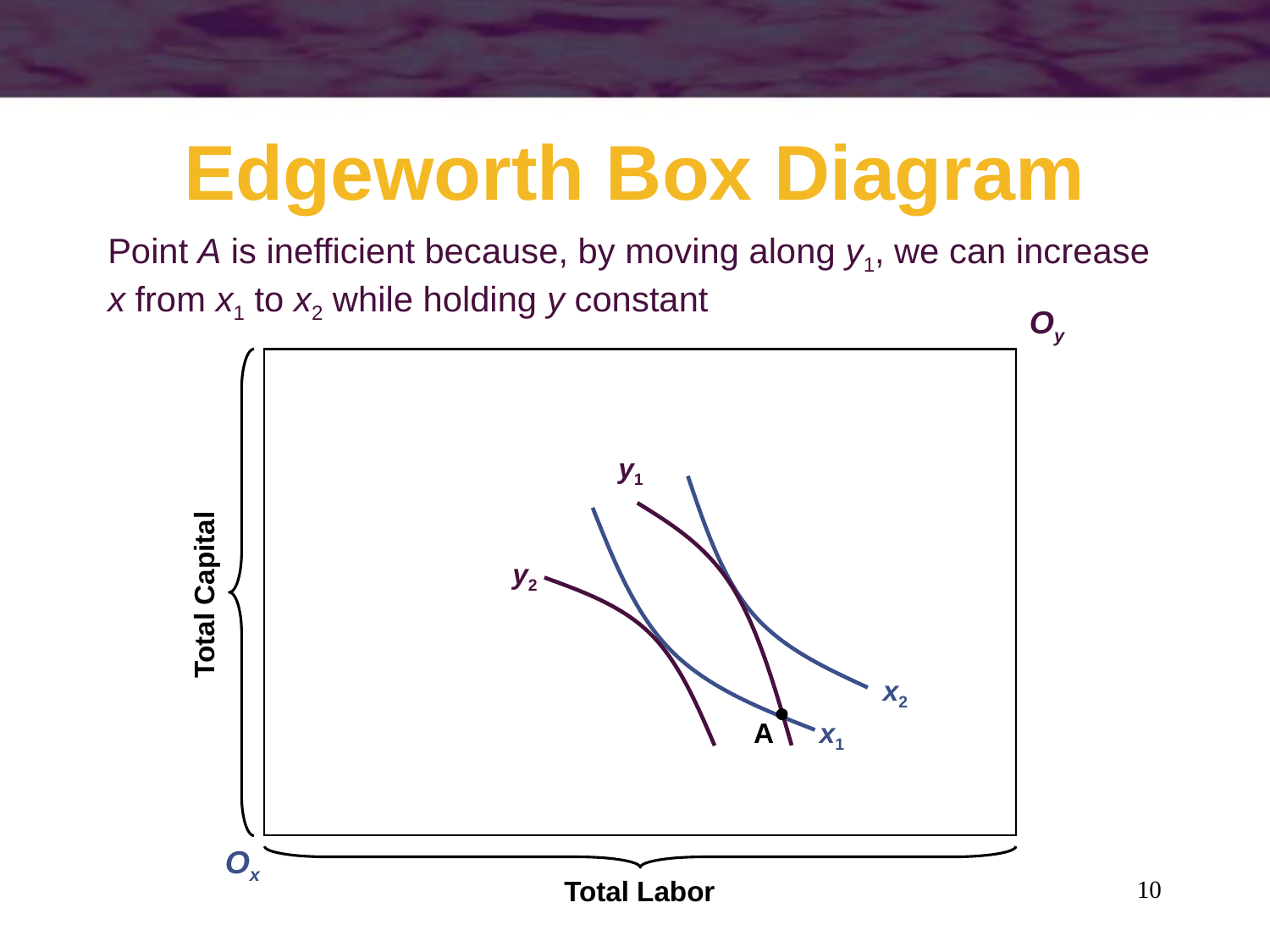

# Edgeworth Box Diagram
Point A is inefficient because, by moving along y1, we can increase
x from x1 to x2 while holding y constant
Oy

Total Capital

y1

y2

x2
•
A
x1
Ox

Total Labor
10